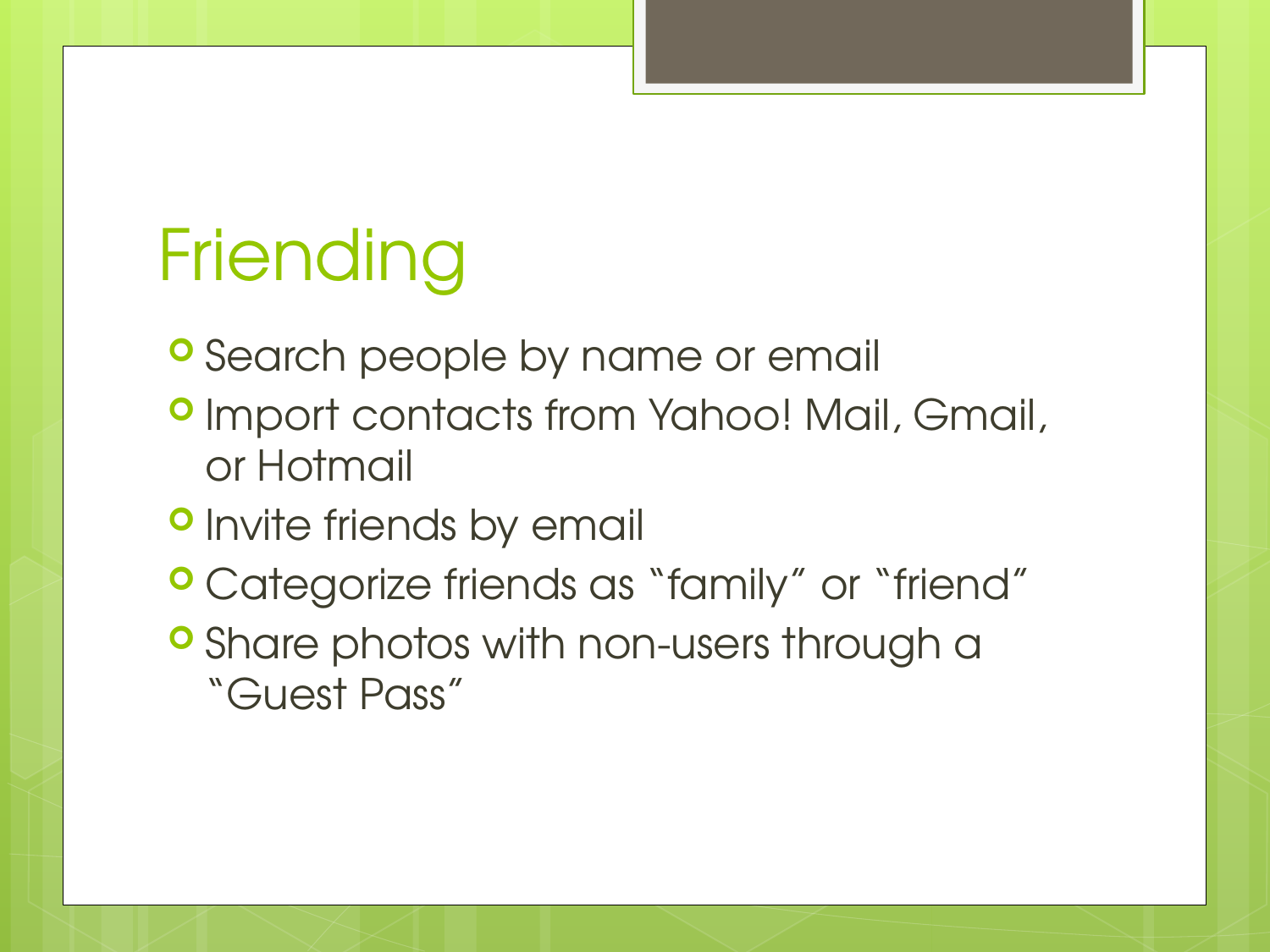

# Friending
Search people by name or email
Import contacts from Yahoo! Mail, Gmail, or Hotmail
Invite friends by email
Categorize friends as “family” or “friend”
Share photos with non-users through a “Guest Pass”